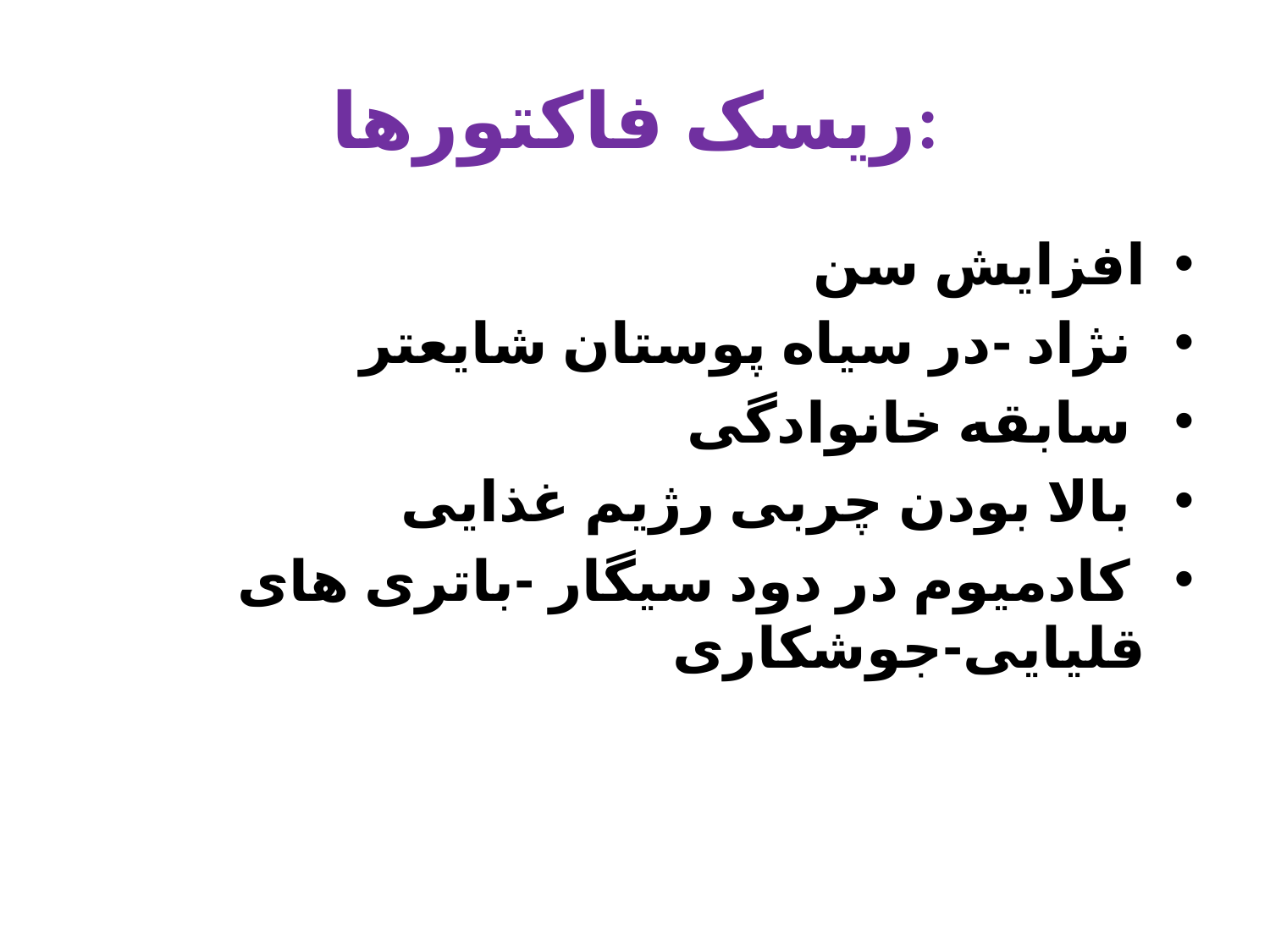

# ریسک فاکتورها:
افزایش سن
 نژاد -در سیاه پوستان شایعتر
 سابقه خانوادگی
 بالا بودن چربی رژیم غذایی
 کادمیوم در دود سیگار -باتری های قلیایی-جوشکاری